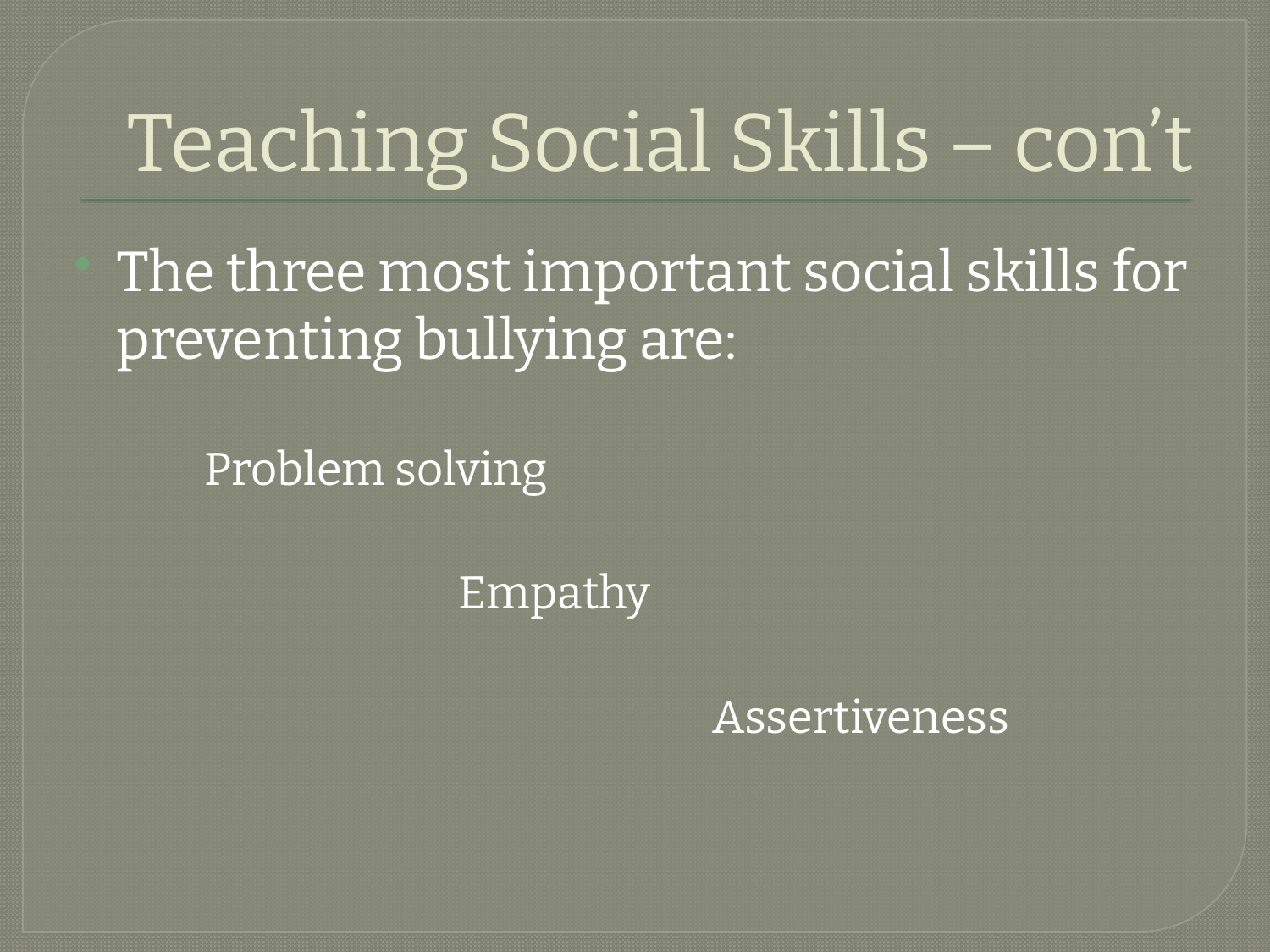

# Teaching Social Skills – con’t
The three most important social skills for preventing bullying are:

	Problem solving

			Empathy

					Assertiveness